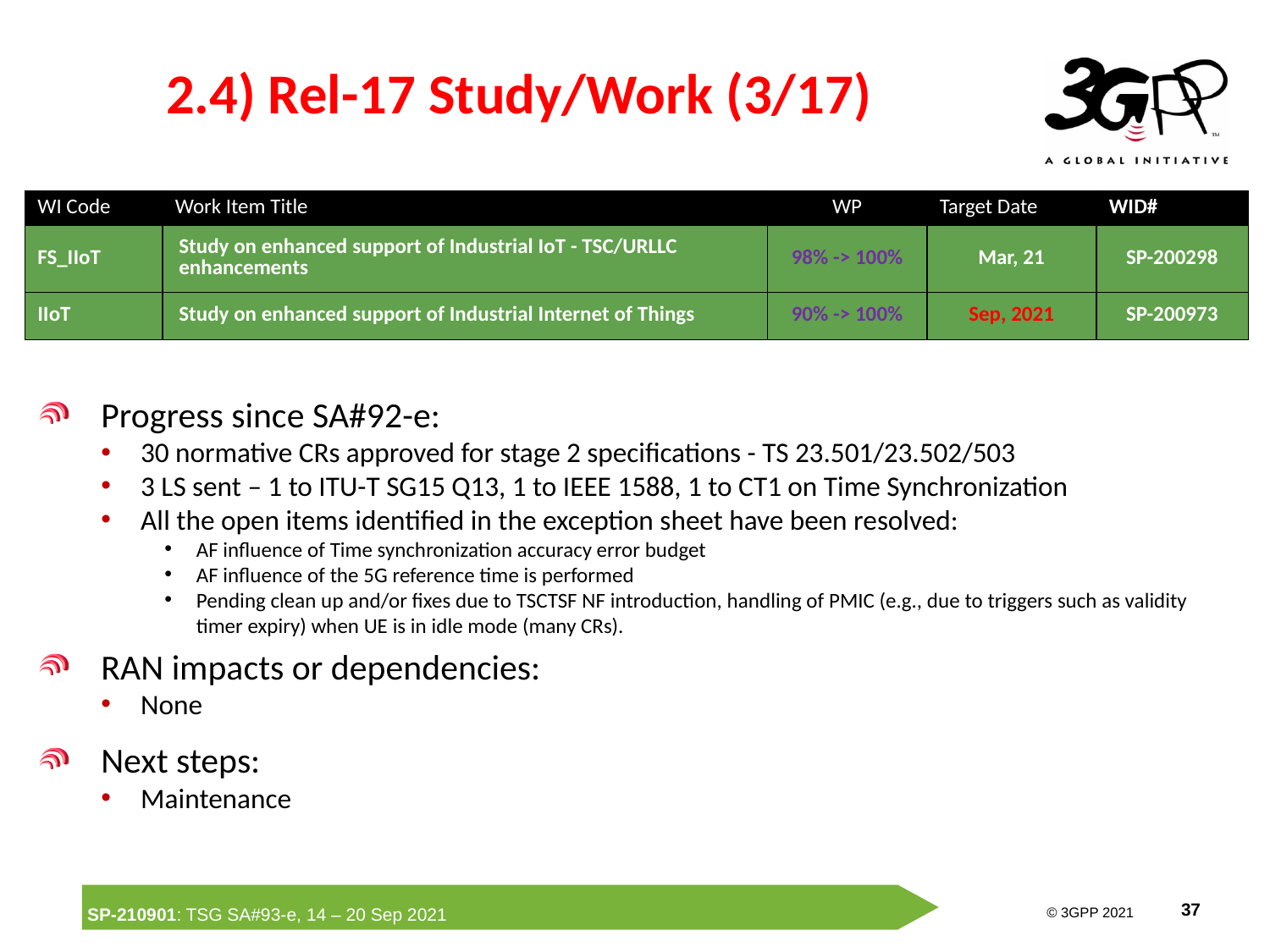

# 2.4) Rel-17 Study/Work (3/17)
| WI Code | Work Item Title | WP | Target Date | WID# |
| --- | --- | --- | --- | --- |
| FS\_IIoT | Study on enhanced support of Industrial IoT - TSC/URLLC enhancements | 98% -> 100% | Mar, 21 | SP-200298 |
| IIoT | Study on enhanced support of Industrial Internet of Things | 90% -> 100% | Sep, 2021 | SP-200973 |
Progress since SA#92-e:
30 normative CRs approved for stage 2 specifications - TS 23.501/23.502/503
3 LS sent – 1 to ITU-T SG15 Q13, 1 to IEEE 1588, 1 to CT1 on Time Synchronization
All the open items identified in the exception sheet have been resolved:
AF influence of Time synchronization accuracy error budget
AF influence of the 5G reference time is performed
Pending clean up and/or fixes due to TSCTSF NF introduction, handling of PMIC (e.g., due to triggers such as validity timer expiry) when UE is in idle mode (many CRs).
RAN impacts or dependencies:
None
Next steps:
Maintenance